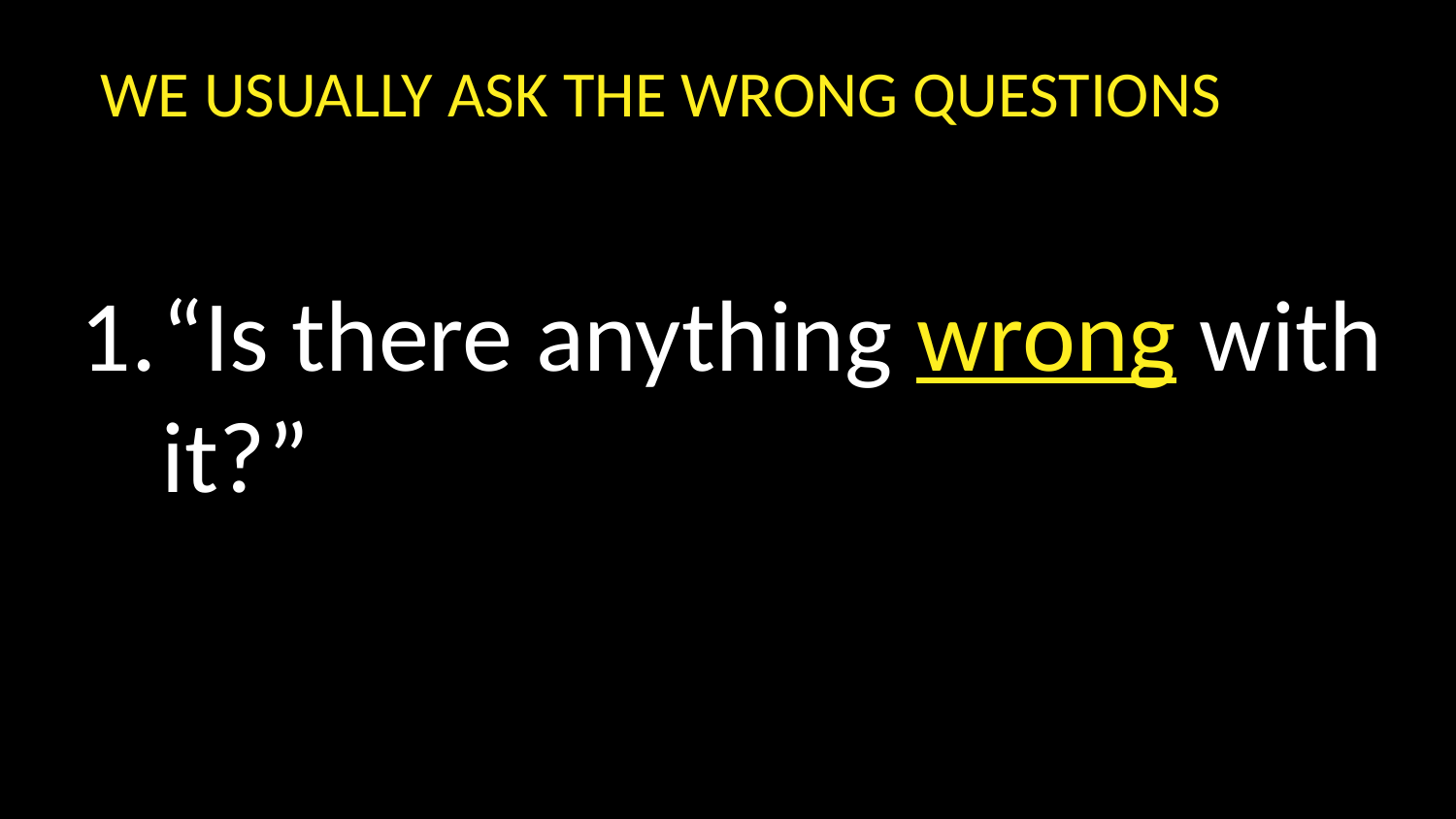

WE USUALLY ASK THE WRONG QUESTIONS
“Is there anything wrong with it?”